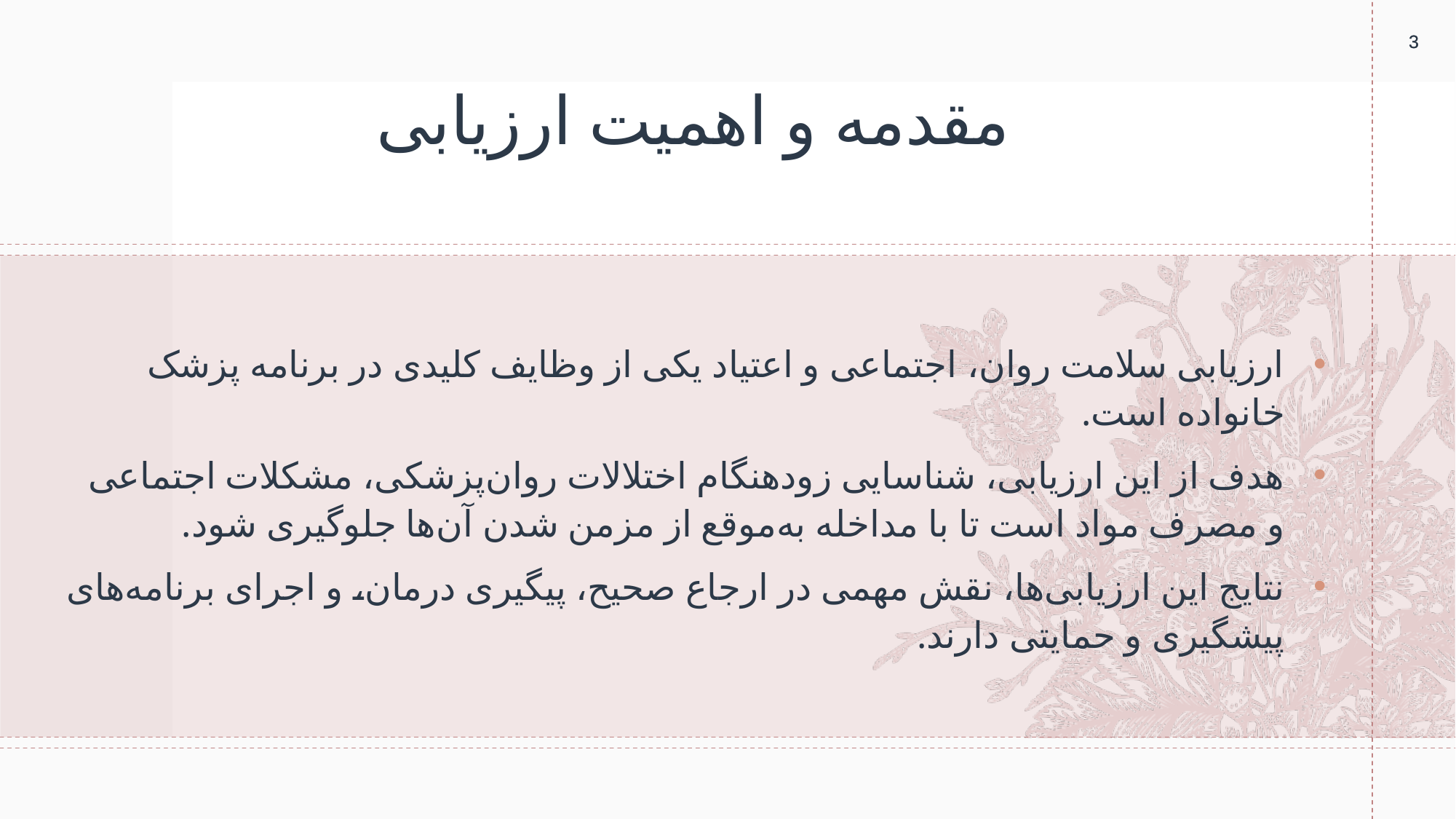

3
3
# مقدمه و اهمیت ارزیابی
ارزیابی سلامت روان، اجتماعی و اعتیاد یکی از وظایف کلیدی در برنامه پزشک خانواده است.
هدف از این ارزیابی، شناسایی زودهنگام اختلالات روان‌پزشکی، مشکلات اجتماعی و مصرف مواد است تا با مداخله به‌موقع از مزمن شدن آن‌ها جلوگیری شود.
نتایج این ارزیابی‌ها، نقش مهمی در ارجاع صحیح، پیگیری درمان، و اجرای برنامه‌های پیشگیری و حمایتی دارند.